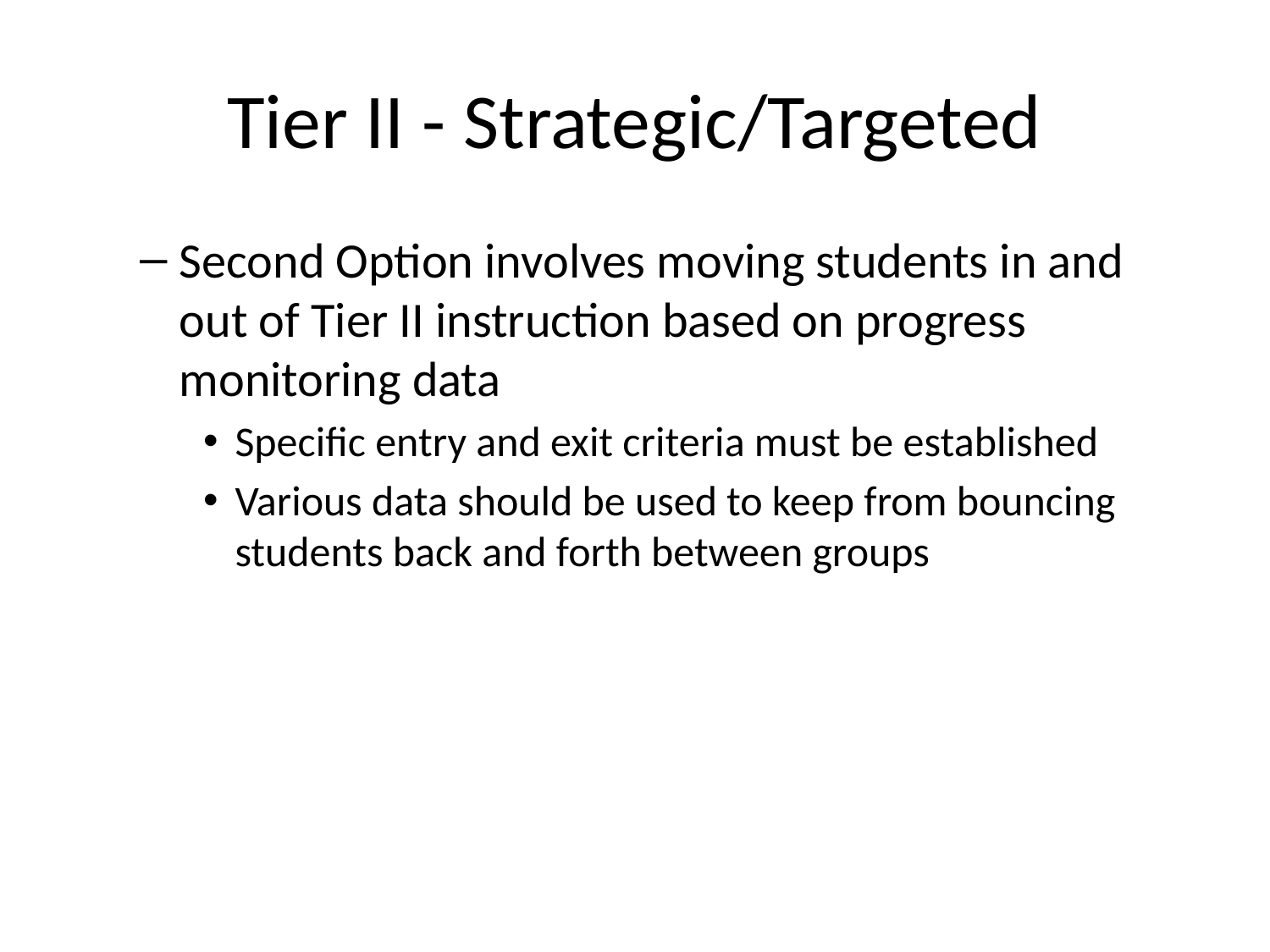

# Tier II - Strategic/Targeted
Second Option involves moving students in and out of Tier II instruction based on progress monitoring data
Specific entry and exit criteria must be established
Various data should be used to keep from bouncing students back and forth between groups